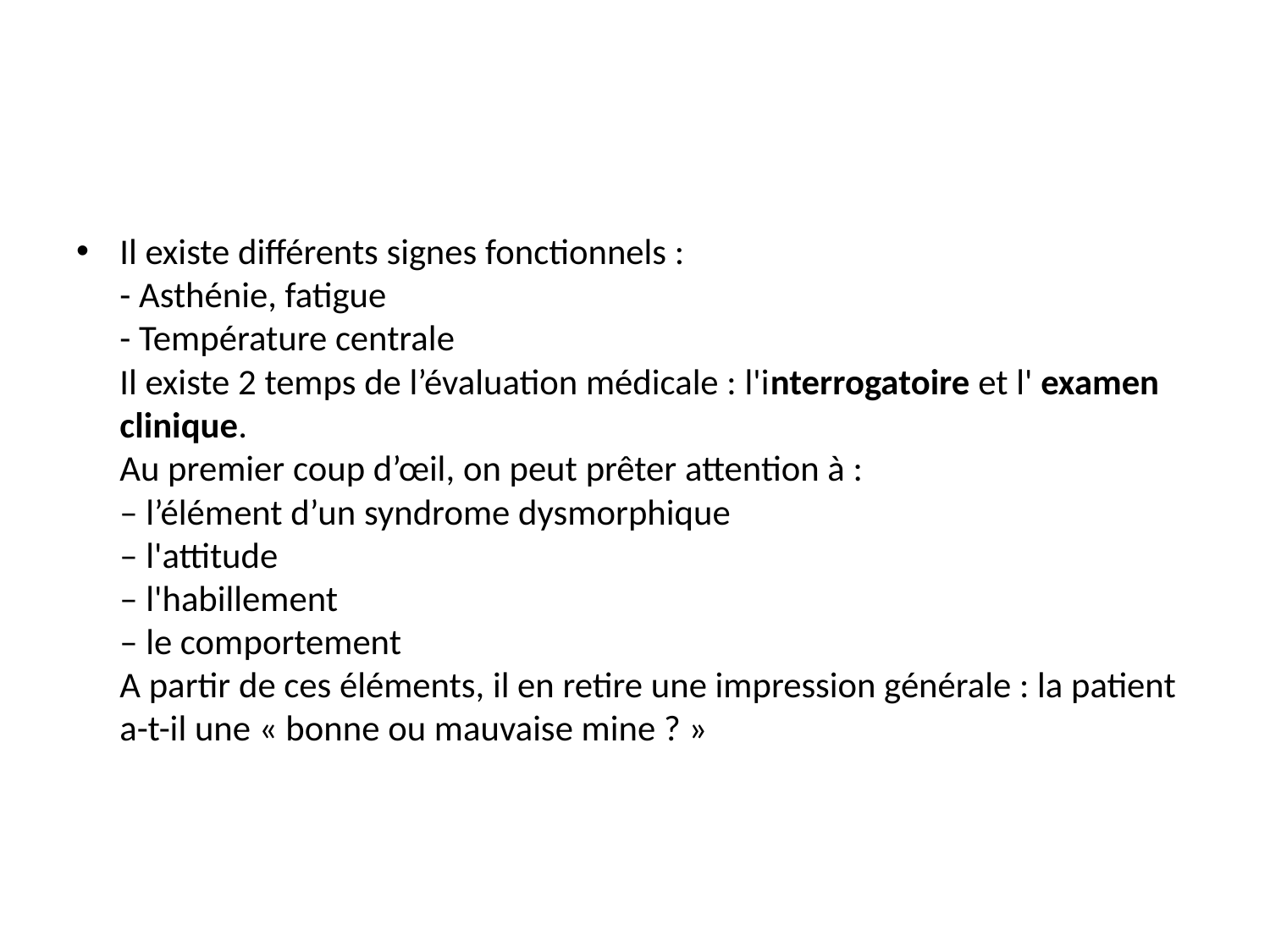

#
Il existe différents signes fonctionnels :
- Asthénie, fatigue
- Température centrale
Il existe 2 temps de l’évaluation médicale : l'interrogatoire et l' examen clinique.
Au premier coup d’œil, on peut prêter attention à :
– l’élément d’un syndrome dysmorphique
– l'attitude
– l'habillement
– le comportement
A partir de ces éléments, il en retire une impression générale : la patient a-t-il une « bonne ou mauvaise mine ? »